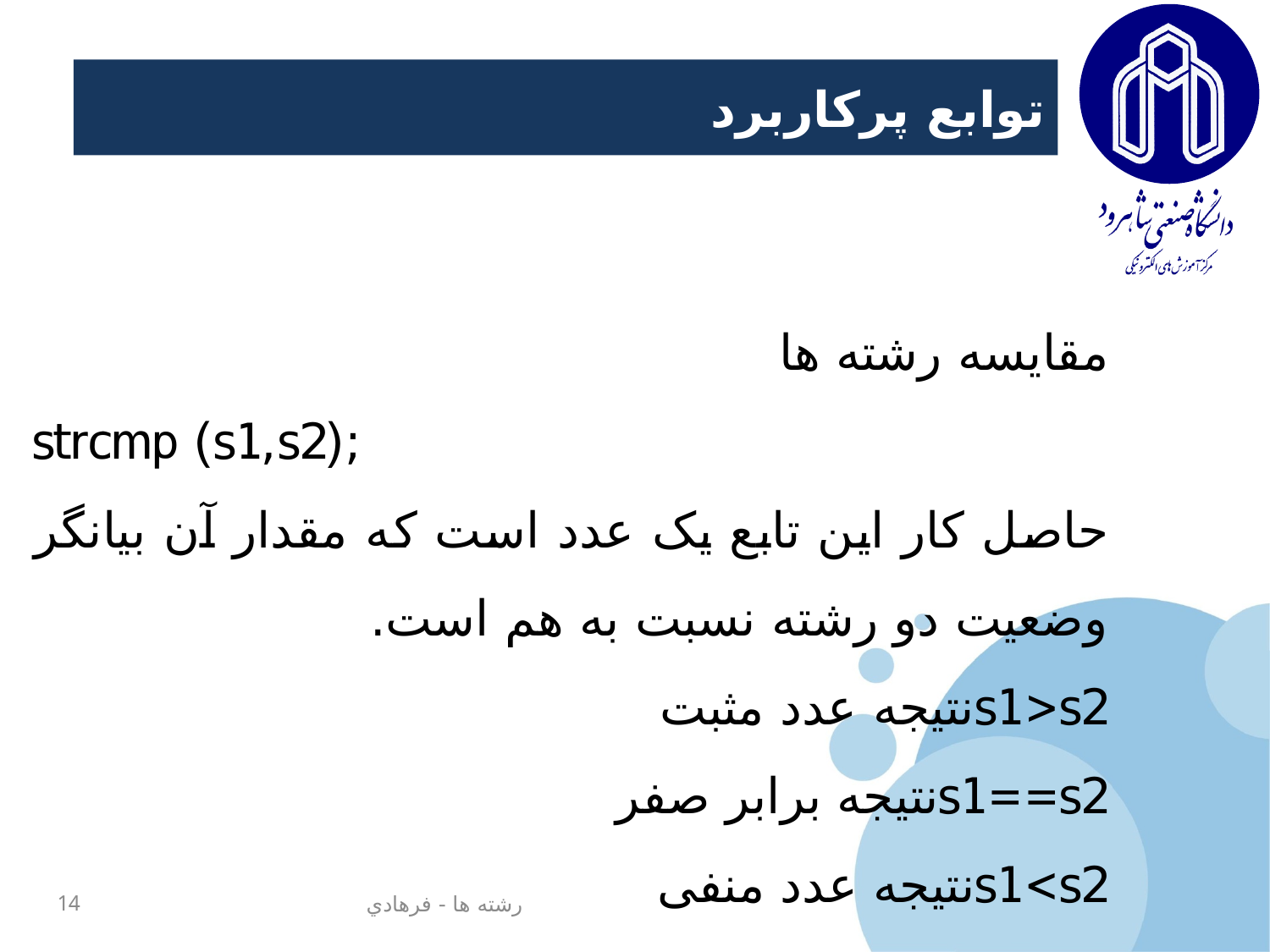

# توابع پرکاربرد
مقایسه رشته ها
strcmp (s1,s2);
حاصل کار این تابع یک عدد است که مقدار آن بیانگر وضعیت دو رشته نسبت به هم است.
s1>s2	نتیجه عدد مثبت
s1==s2	نتیجه برابر صفر
s1<s2	نتیجه عدد منفی
14
رشته ها - فرهادي